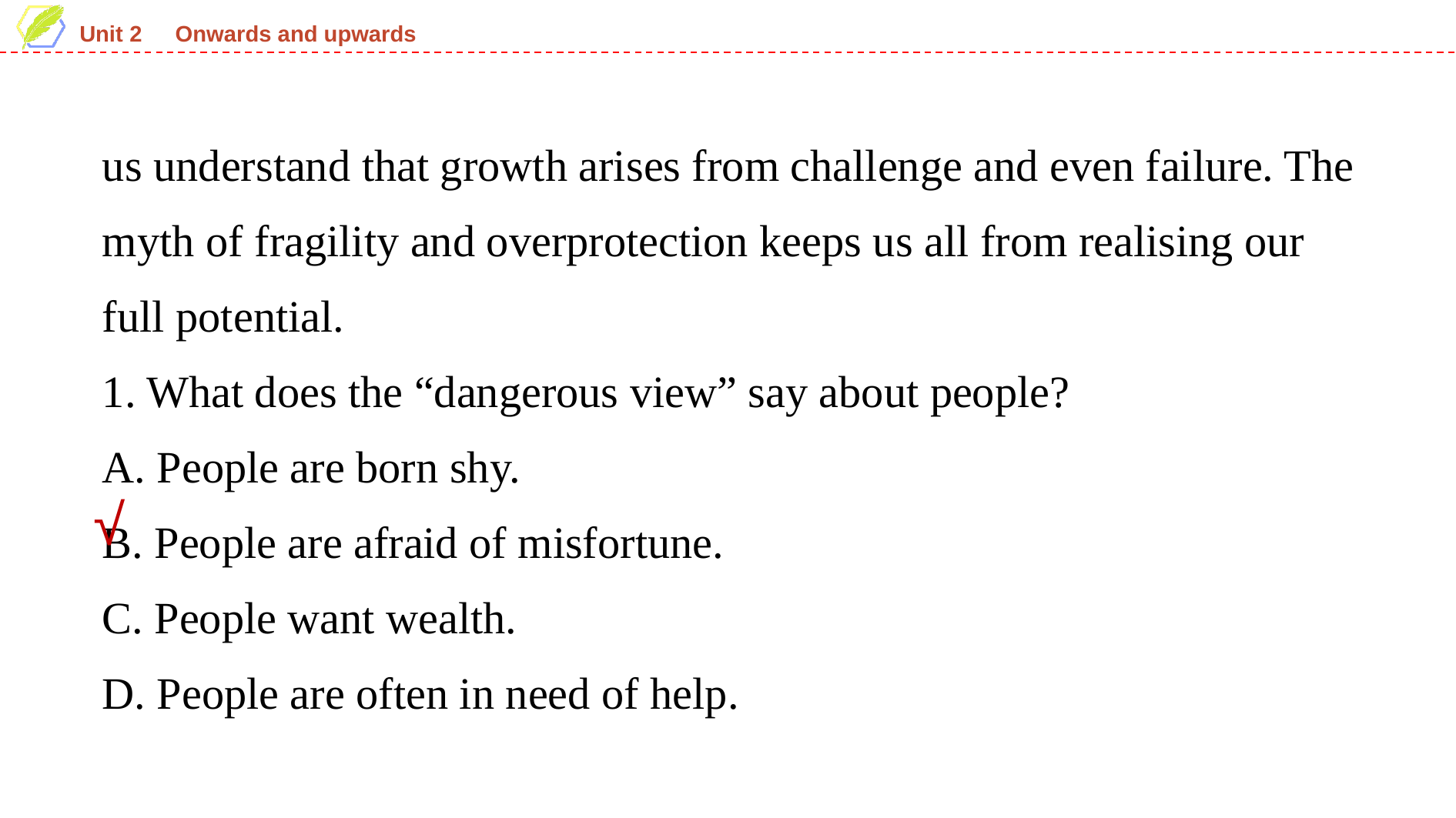

us understand that growth arises from challenge and even failure. The myth of fragility and overprotection keeps us all from realising our full potential.
1. What does the “dangerous view” say about people?
A. People are born shy.
B. People are afraid of misfortune.
C. People want wealth.
D. People are often in need of help.
√